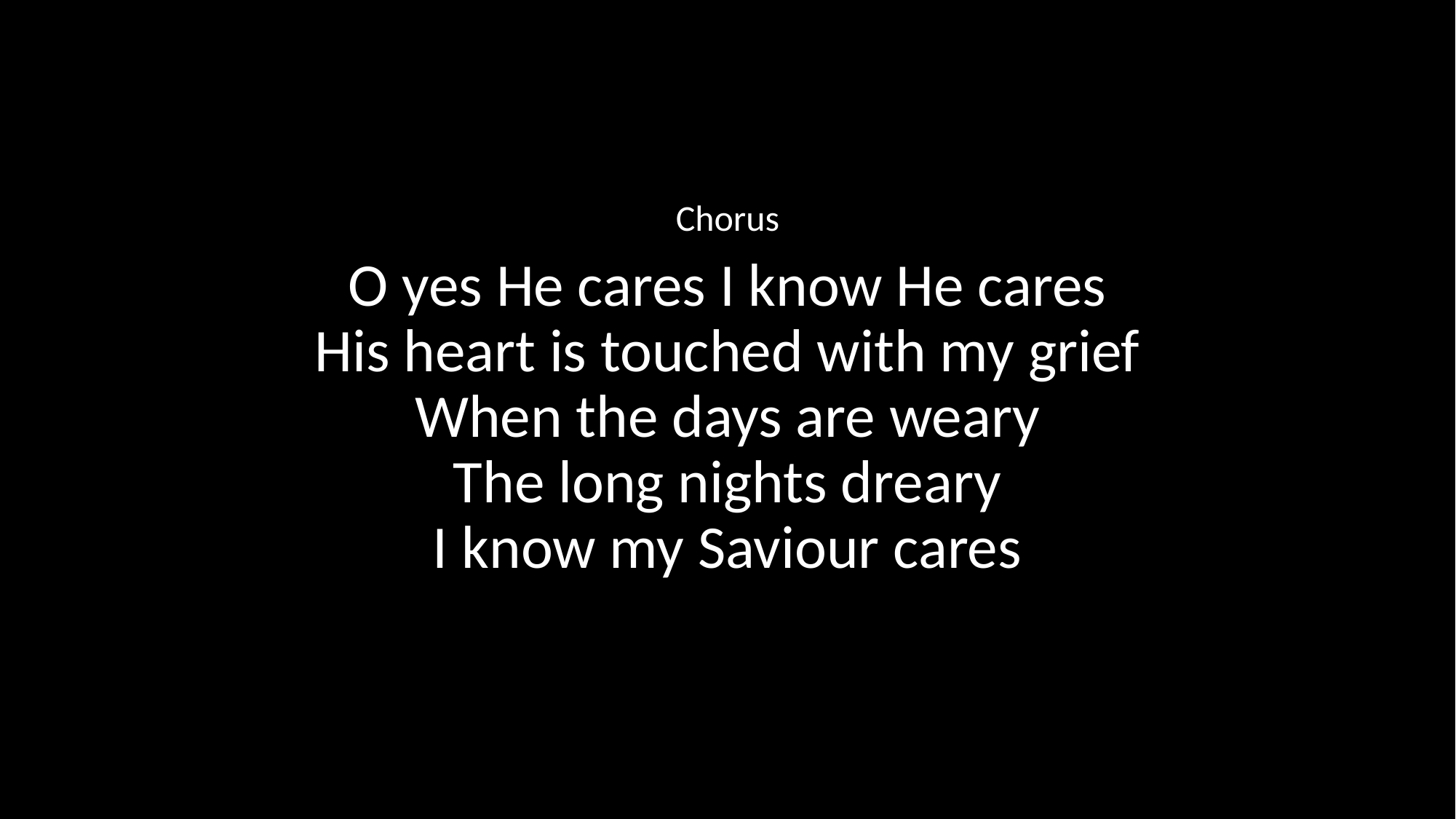

Chorus
O yes He cares I know He cares
His heart is touched with my grief
When the days are weary
The long nights dreary
I know my Saviour cares